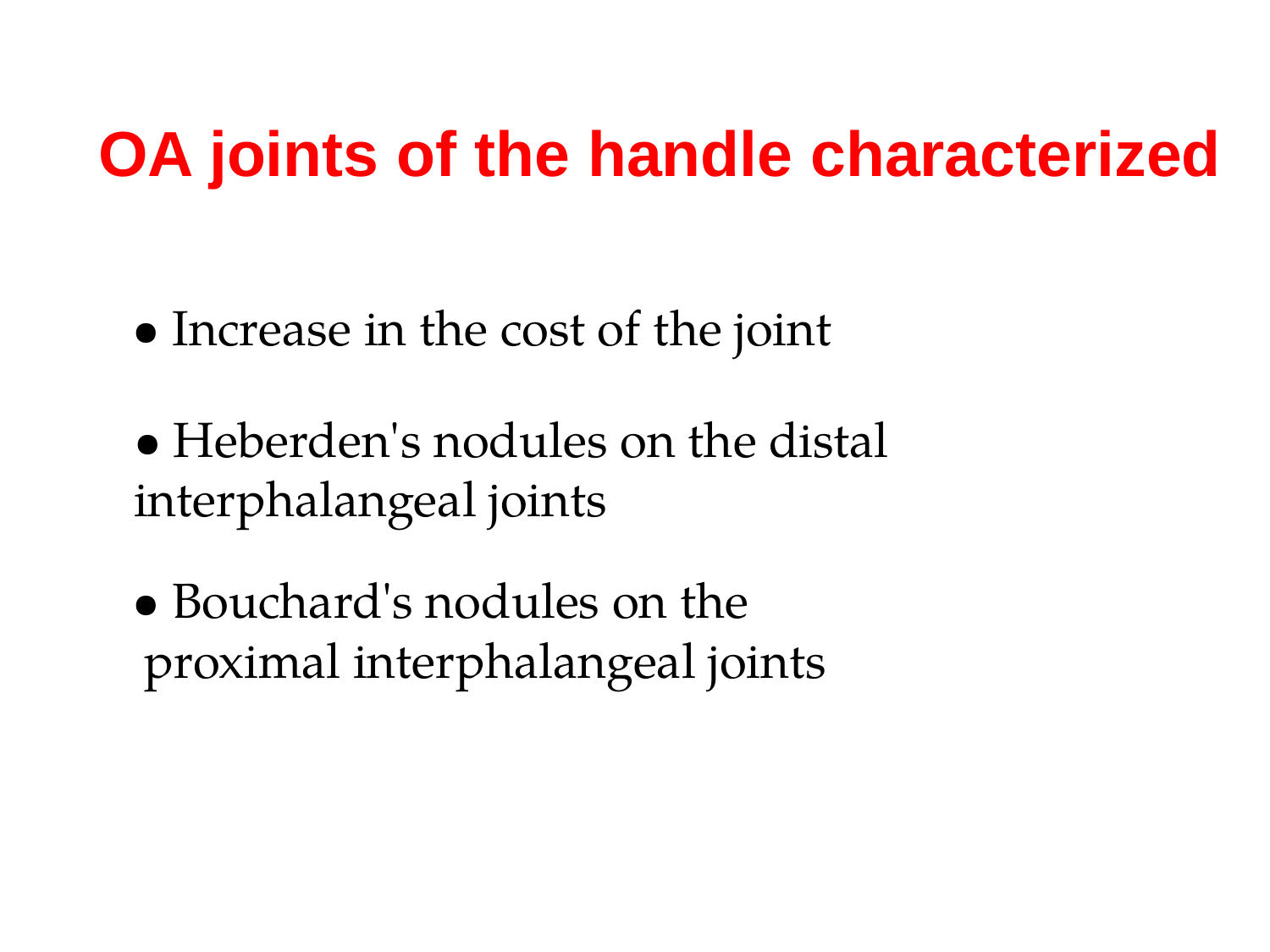

OA joints of the handle characterized

• Increase in the cost of the joint

• Heberden's nodules on the distal
interphalangeal joints

• Bouchard's nodules on the
 proximal interphalangeal joints